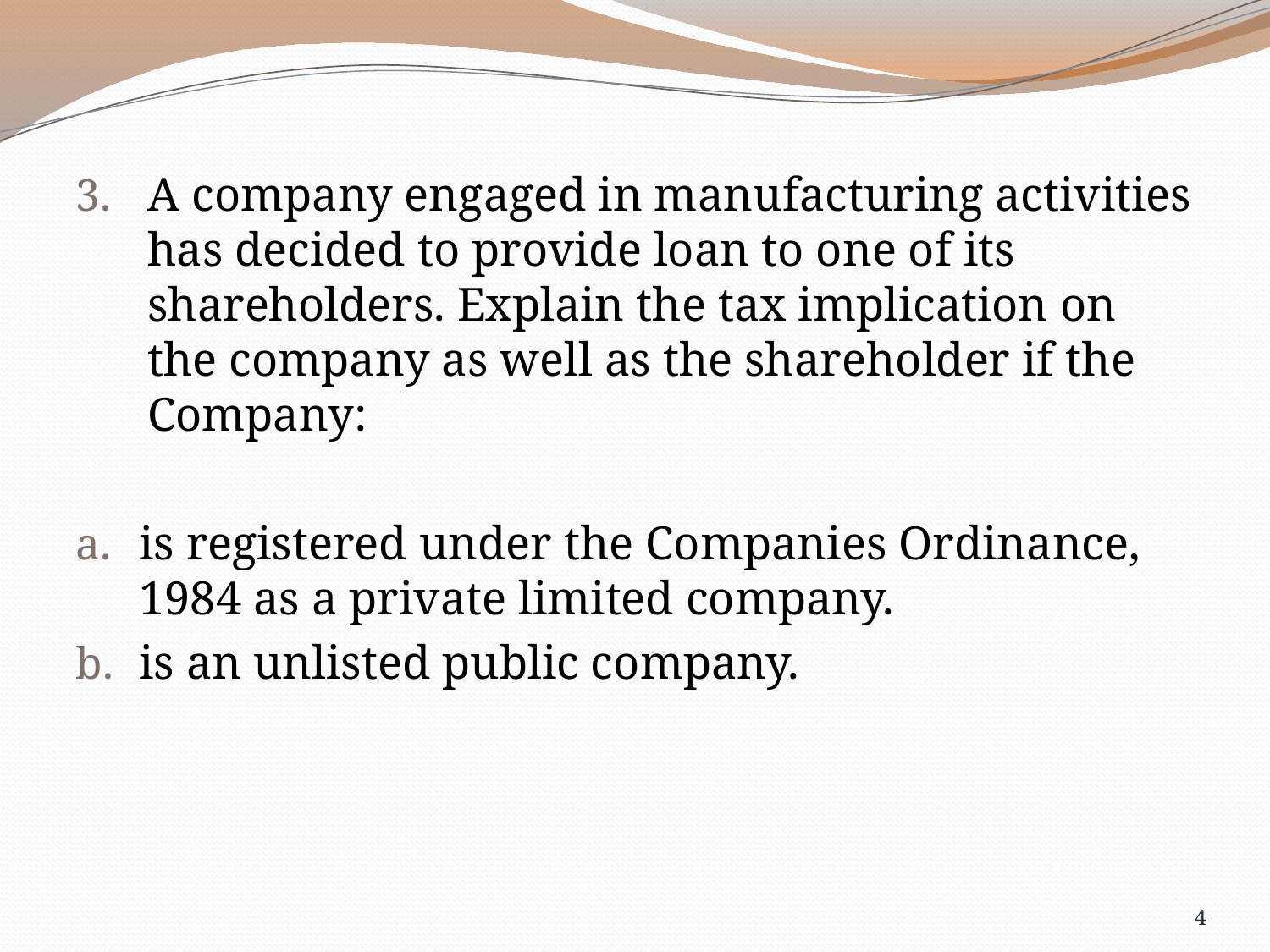

A company engaged in manufacturing activities has decided to provide loan to one of its shareholders. Explain the tax implication on the company as well as the shareholder if the Company:

is registered under the Companies Ordinance, 1984 as a private limited company.
is an unlisted public company.
4